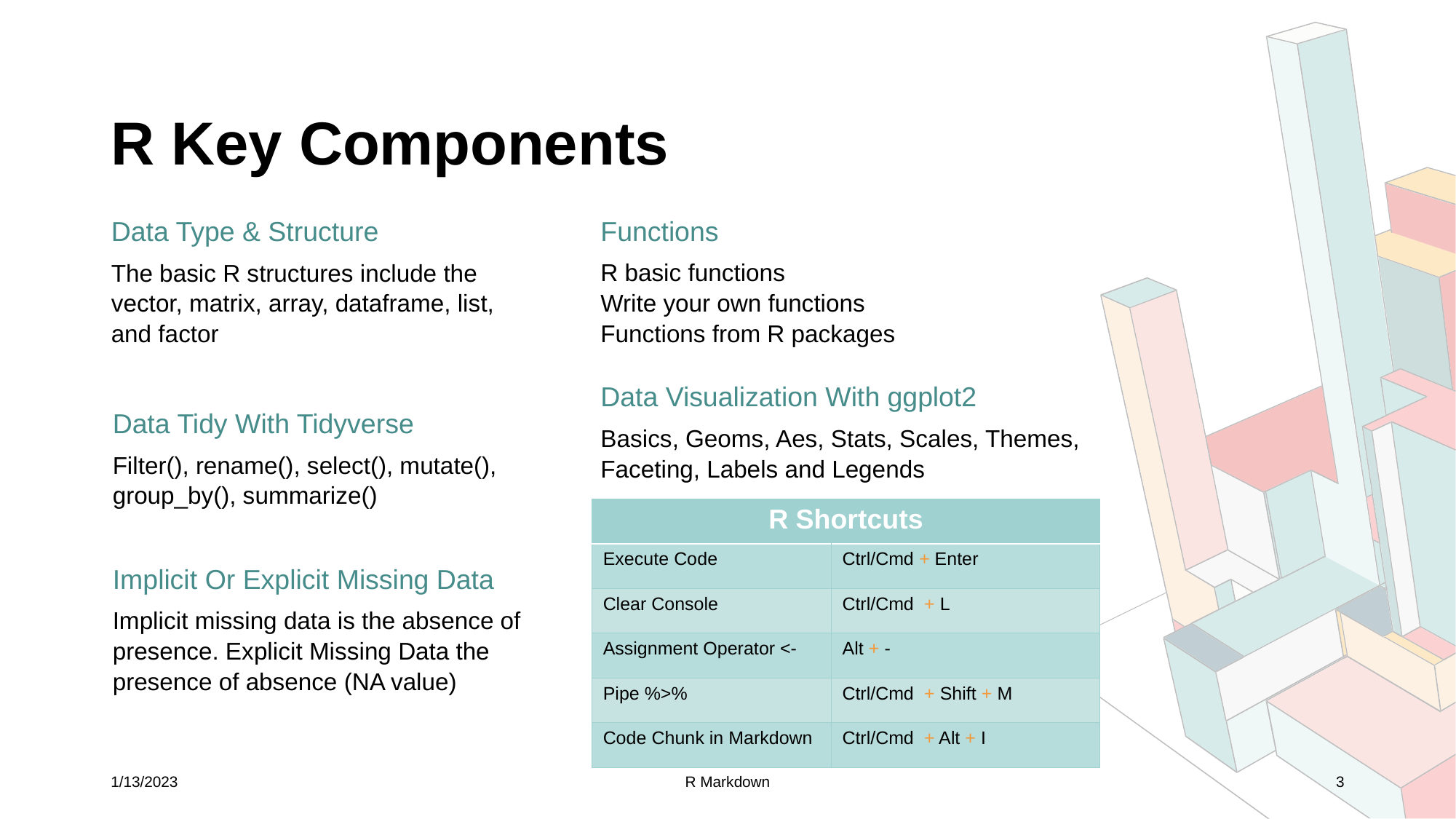

# R Key Components
Functions
Data Type & Structure
R basic functions
Write your own functions
Functions from R packages
The basic R structures include the vector, matrix, array, dataframe, list, and factor
Data Visualization With ggplot2
Data Tidy With Tidyverse
Basics, Geoms, Aes, Stats, Scales, Themes, Faceting, Labels and Legends
Filter(), rename(), select(), mutate(), group_by(), summarize()
| R Shortcuts | Windows |
| --- | --- |
| Execute Code | Ctrl/Cmd + Enter |
| Clear Console | Ctrl/Cmd + L |
| Assignment Operator <- | Alt + - |
| Pipe %>% | Ctrl/Cmd + Shift + M |
| Code Chunk in Markdown | Ctrl/Cmd + Alt + I |
Implicit Or Explicit Missing Data
Implicit missing data is the absence of presence. Explicit Missing Data the presence of absence (NA value)
1/13/2023
R Markdown
3